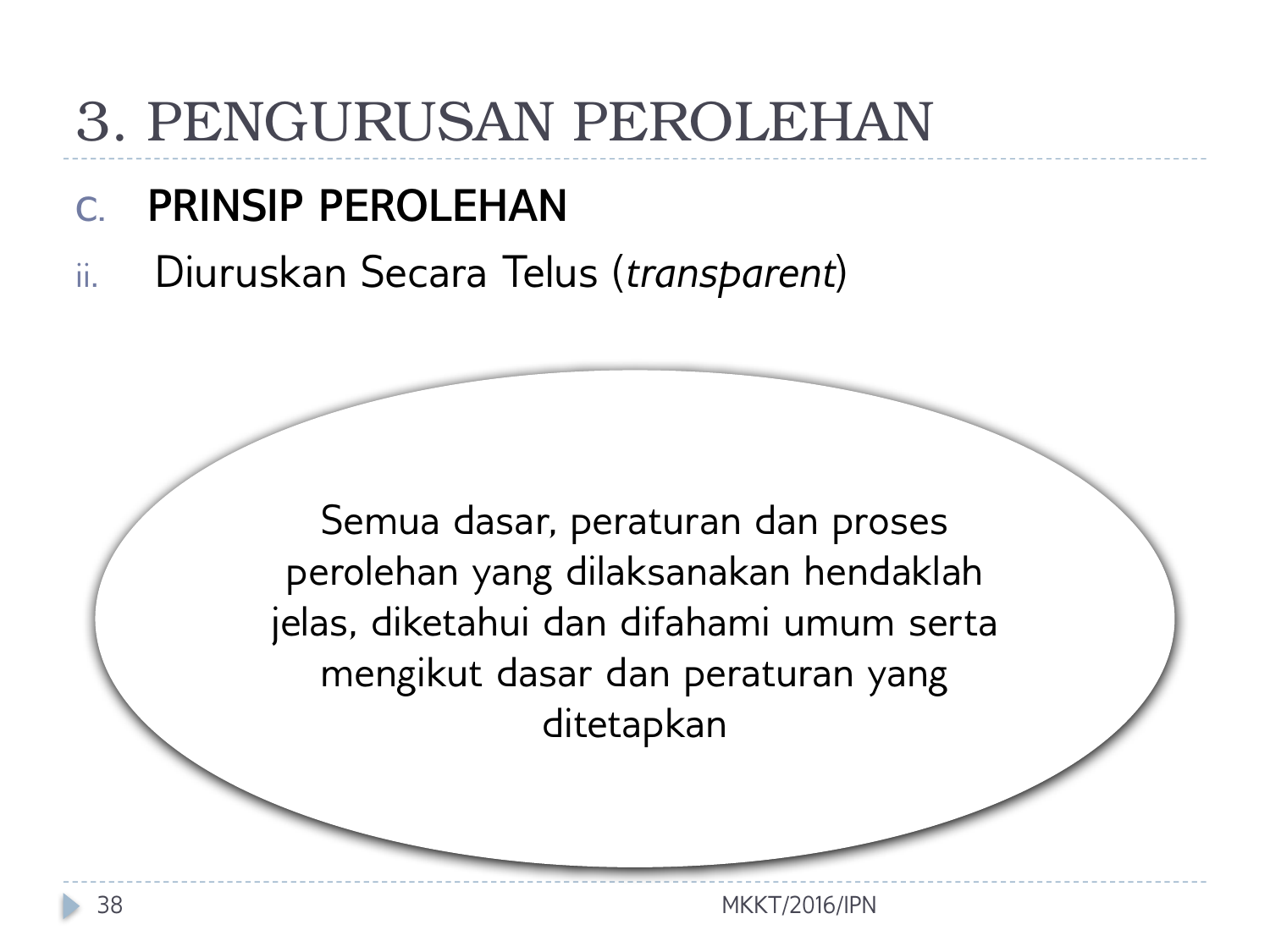

# 3. PENGURUSAN PEROLEHAN
PRINSIP PEROLEHAN
Diuruskan Secara Telus (transparent)
Semua dasar, peraturan dan proses perolehan yang dilaksanakan hendaklah jelas, diketahui dan difahami umum serta mengikut dasar dan peraturan yang ditetapkan
38
MKKT/2016/IPN